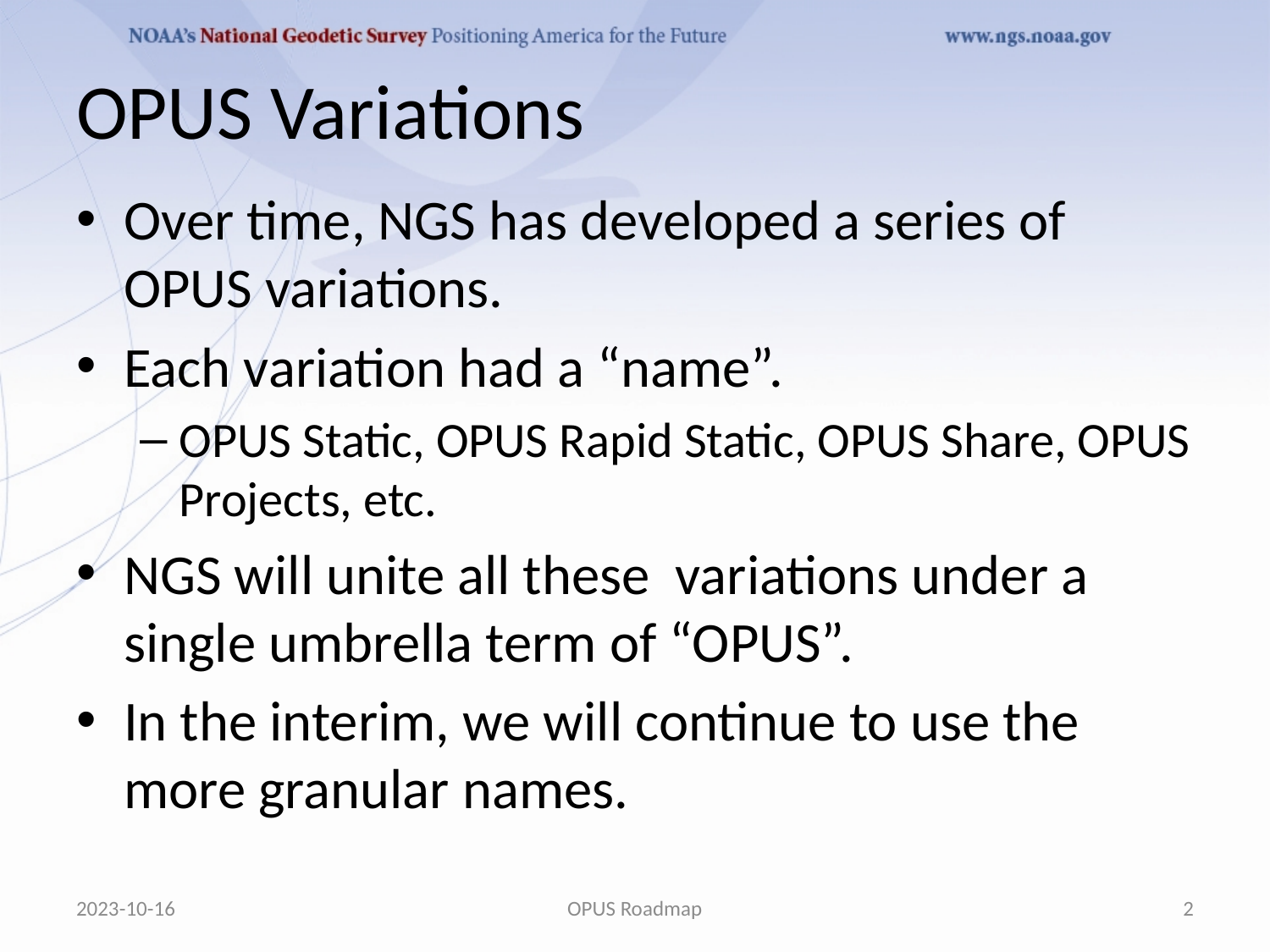

# OPUS Variations
Over time, NGS has developed a series of OPUS variations.
Each variation had a “name”.
OPUS Static, OPUS Rapid Static, OPUS Share, OPUS Projects, etc.
NGS will unite all these  variations under a single umbrella term of “OPUS”.
In the interim, we will continue to use the more granular names.
2023-10-16
OPUS Roadmap
2